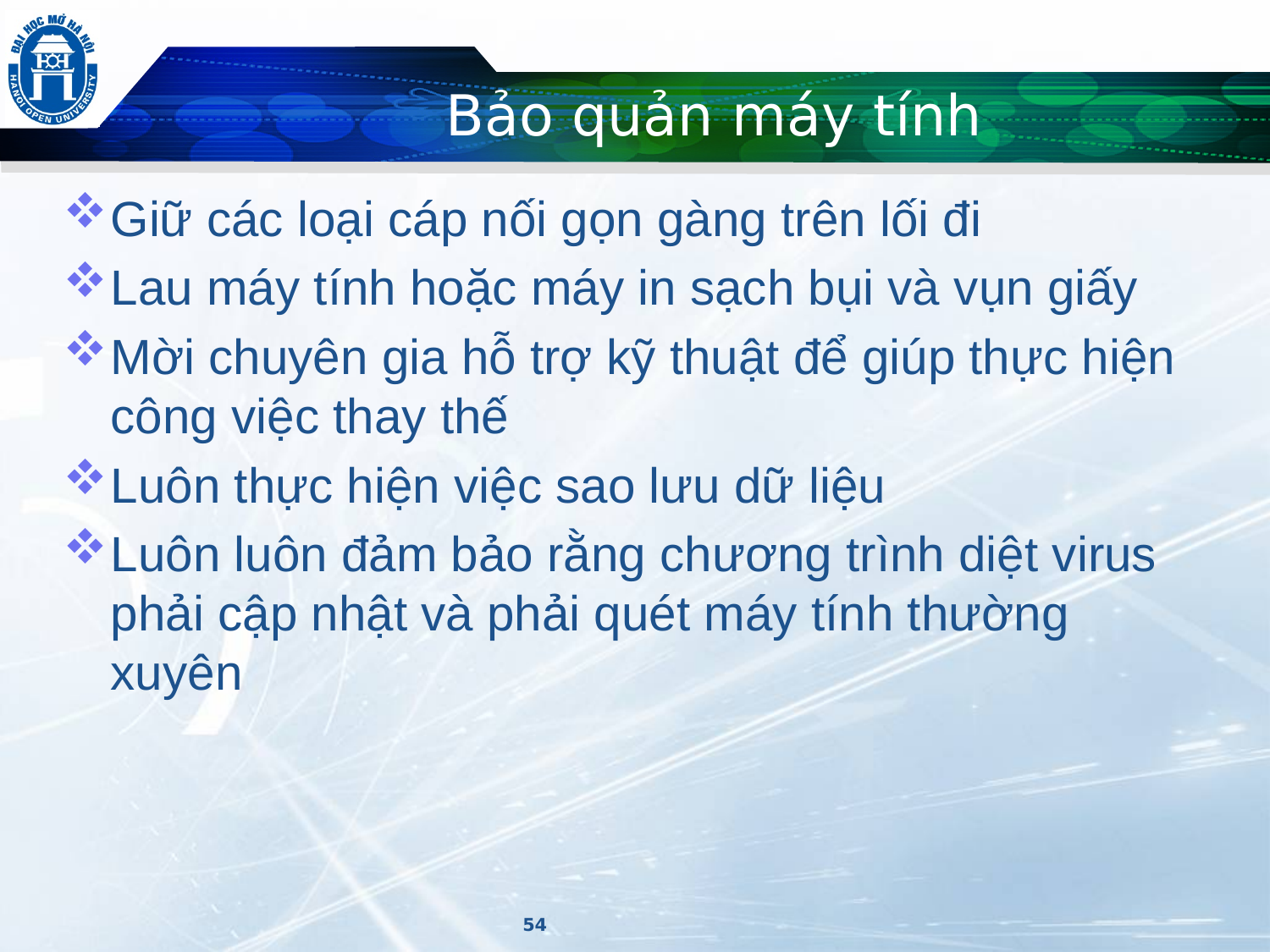

# Bảo quản máy tính
Giữ các loại cáp nối gọn gàng trên lối đi
Lau máy tính hoặc máy in sạch bụi và vụn giấy
Mời chuyên gia hỗ trợ kỹ thuật để giúp thực hiện công việc thay thế
Luôn thực hiện việc sao lưu dữ liệu
Luôn luôn đảm bảo rằng chương trình diệt virus phải cập nhật và phải quét máy tính thường xuyên
54